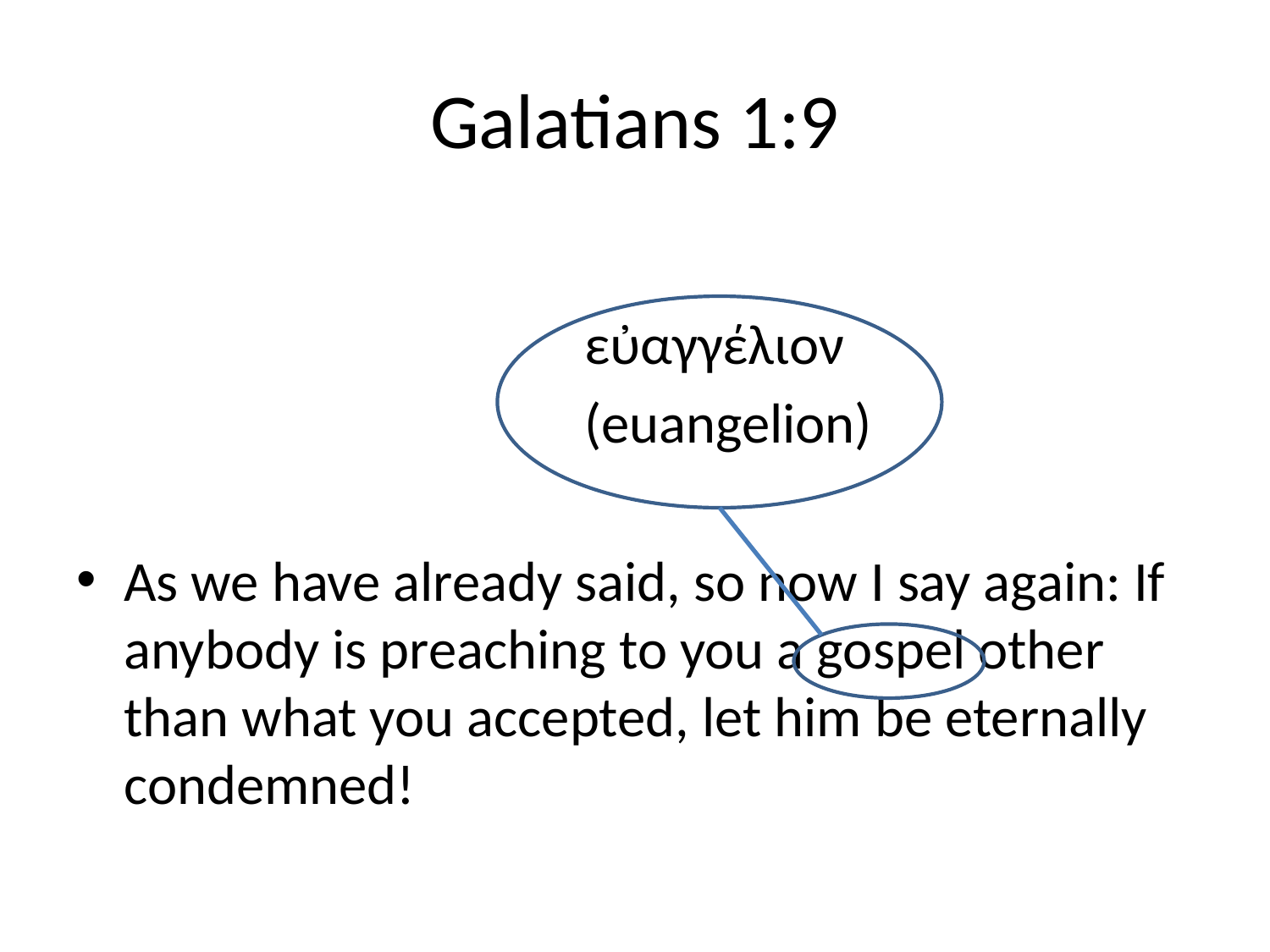

# Galatians 1:9

				εὐαγγέλιον
				(euangelion)

As we have already said, so now I say again: If anybody is preaching to you a gospel other than what you accepted, let him be eternally condemned!